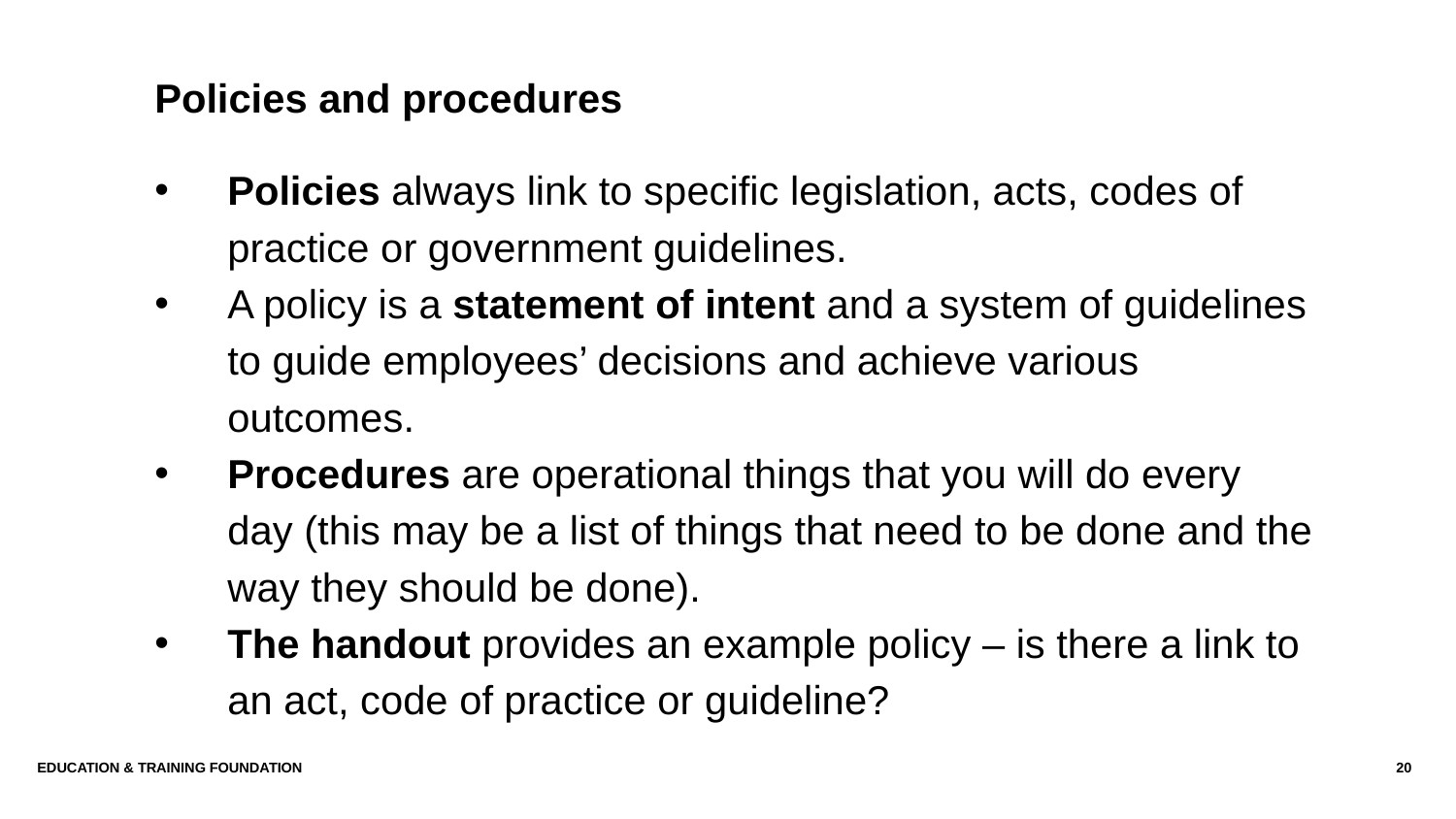

# Policies and procedures
Policies always link to specific legislation, acts, codes of practice or government guidelines.
A policy is a statement of intent and a system of guidelines to guide employees’ decisions and achieve various outcomes.
Procedures are operational things that you will do every day (this may be a list of things that need to be done and the way they should be done).
The handout provides an example policy – is there a link to an act, code of practice or guideline?
Education & Training Foundation
20